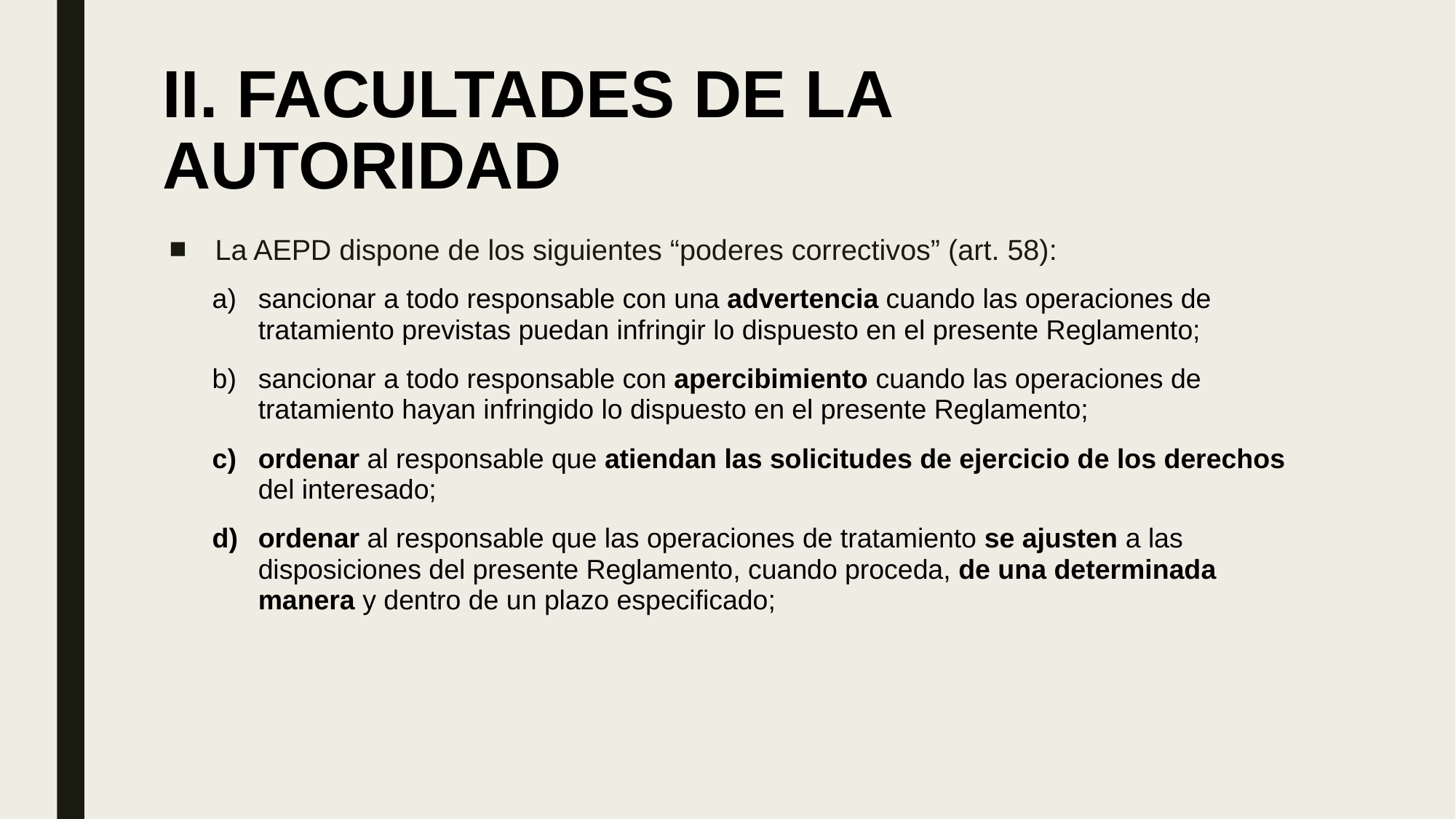

# II. FACULTADES DE LA AUTORIDAD

La AEPD dispone de los siguientes “poderes correctivos” (art. 58):
sancionar a todo responsable con una advertencia cuando las operaciones de tratamiento previstas puedan infringir lo dispuesto en el presente Reglamento;
sancionar a todo responsable con apercibimiento cuando las operaciones de tratamiento hayan infringido lo dispuesto en el presente Reglamento;
ordenar al responsable que atiendan las solicitudes de ejercicio de los derechos del interesado;
ordenar al responsable que las operaciones de tratamiento se ajusten a las disposiciones del presente Reglamento, cuando proceda, de una determinada manera y dentro de un plazo especificado;